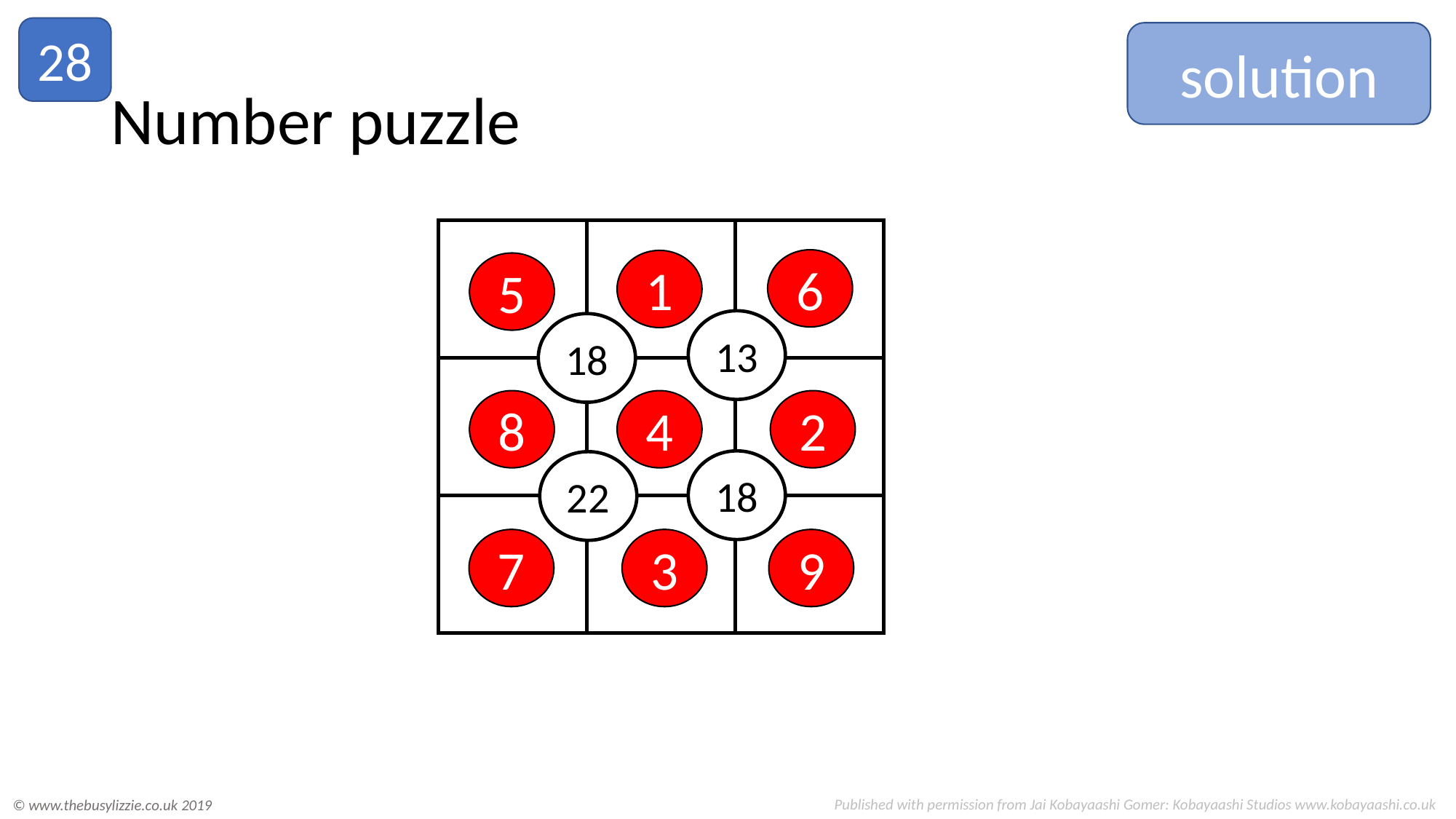

28
solution
# Number puzzle

13
18

18
22

6
1
5
2
4
8
7
3
9
Published with permission from Jai Kobayaashi Gomer: Kobayaashi Studios www.kobayaashi.co.uk
© www.thebusylizzie.co.uk 2019